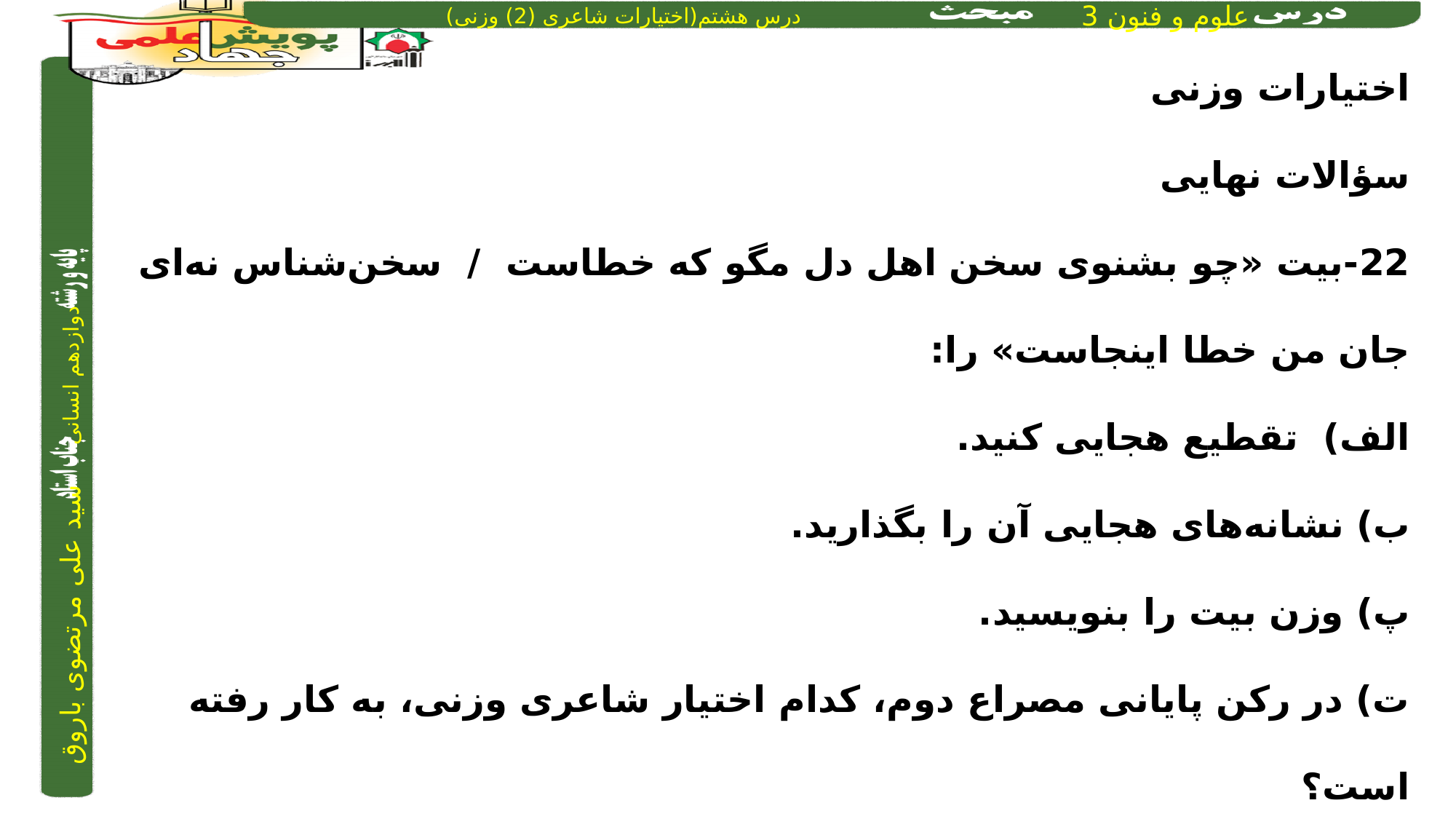

اختیارات وزنی
سؤالات نهایی
22-بیت «چو بشنوی سخن اهل دل مگو که خطاست  /  سخن‌شناس نه‌ای جان من خطا اینجاست» را:
الف)  تقطیع هجایی کنید.
ب) نشانه‌های هجایی آن را بگذارید.
پ) وزن بیت را بنویسید.
ت) در رکن پایانی مصراع دوم، کدام اختیار شاعری وزنی، به کار رفته است؟